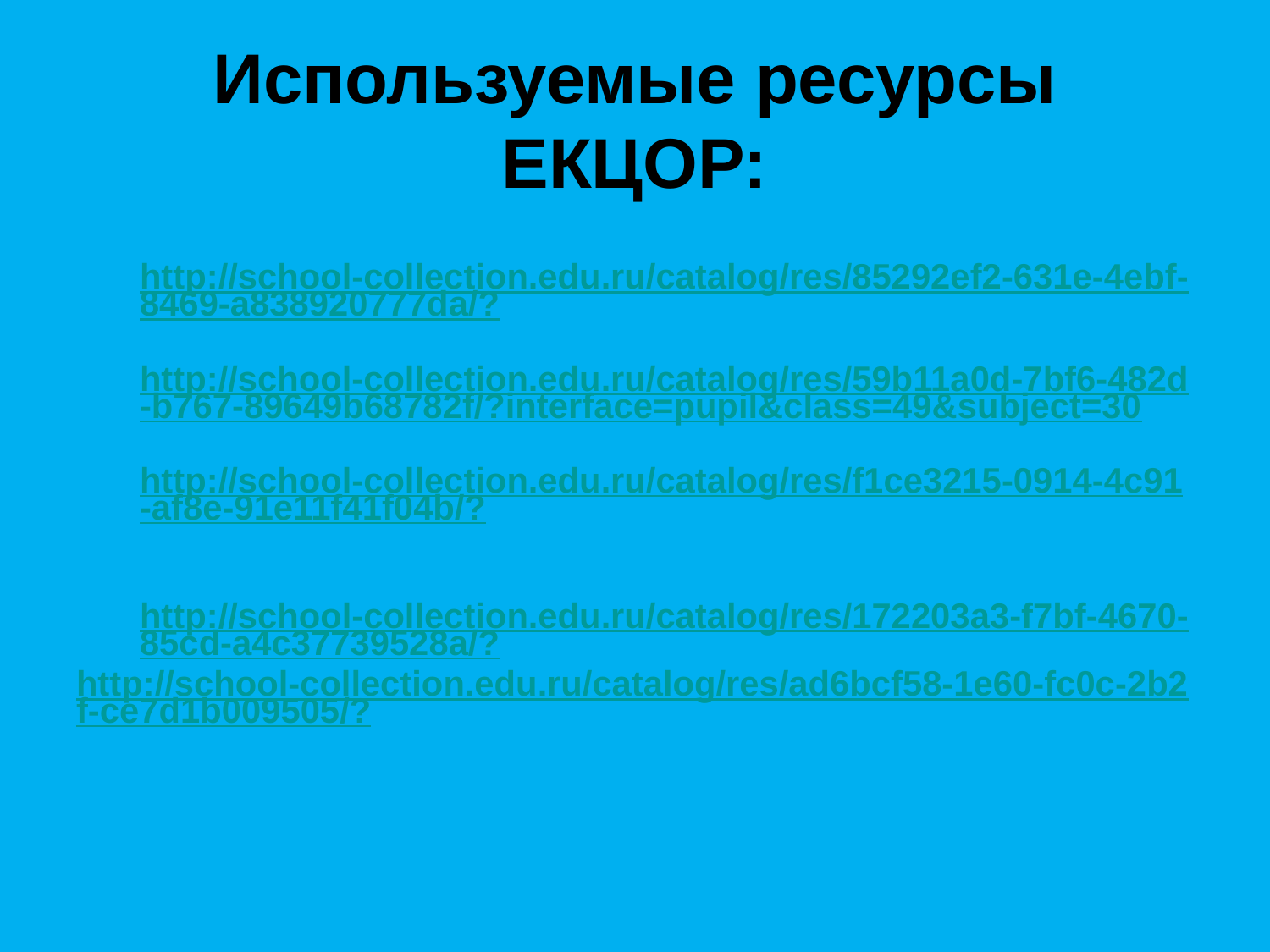

# Используемые ресурсы ЕКЦОР:
 http://school-collection.edu.ru/catalog/res/85292ef2-631e-4ebf-8469-a838920777da/?
 http://school-collection.edu.ru/catalog/res/59b11a0d-7bf6-482d-b767-89649b68782f/?interface=pupil&class=49&subject=30
 http://school-collection.edu.ru/catalog/res/f1ce3215-0914-4c91-af8e-91e11f41f04b/?
 http://school-collection.edu.ru/catalog/res/172203a3-f7bf-4670-85cd-a4c37739528a/?
http://school-collection.edu.ru/catalog/res/ad6bcf58-1e60-fc0c-2b2f-ce7d1b009505/?